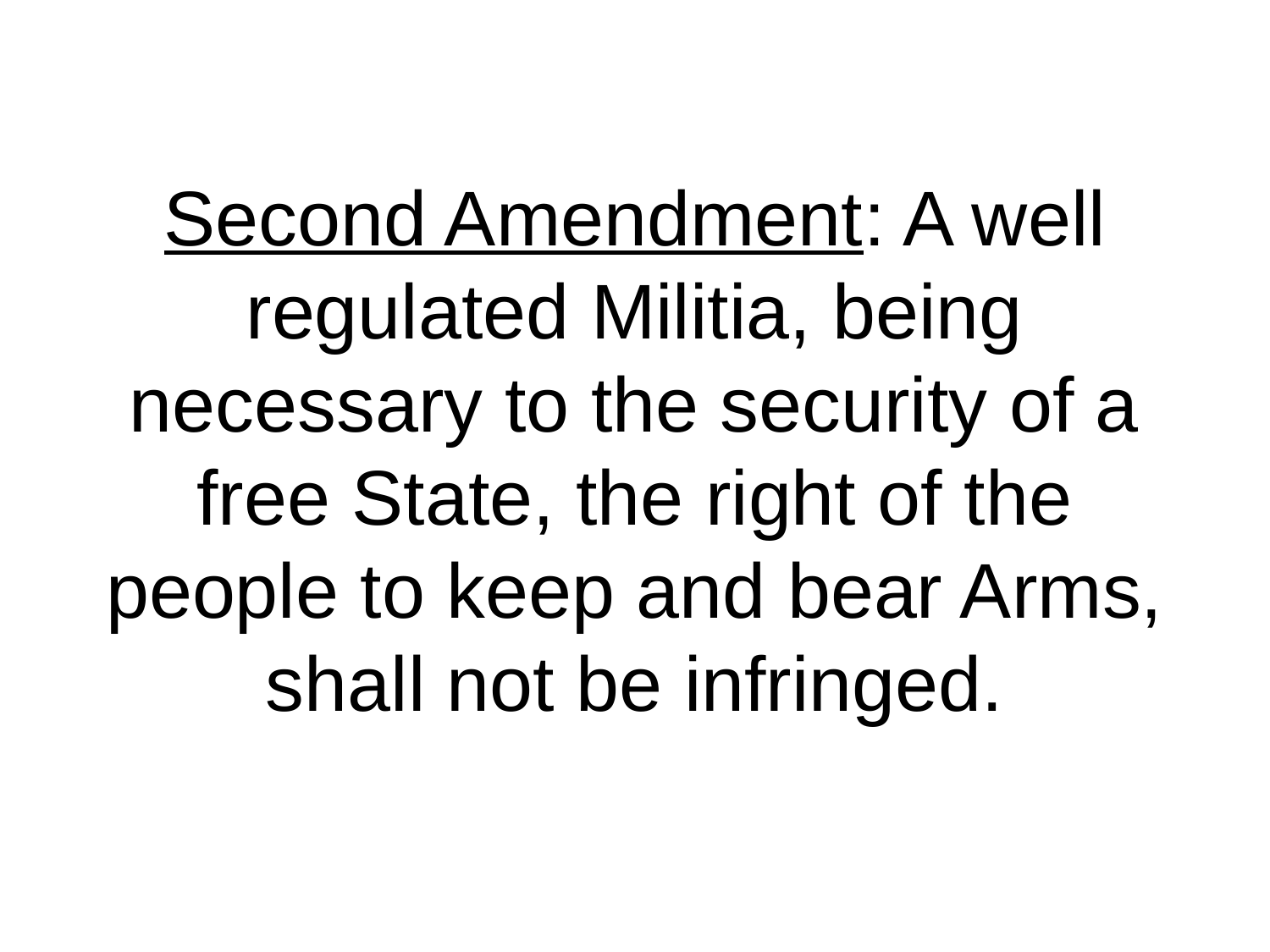

# Second Amendment: A well regulated Militia, being necessary to the security of a free State, the right of the people to keep and bear Arms, shall not be infringed.